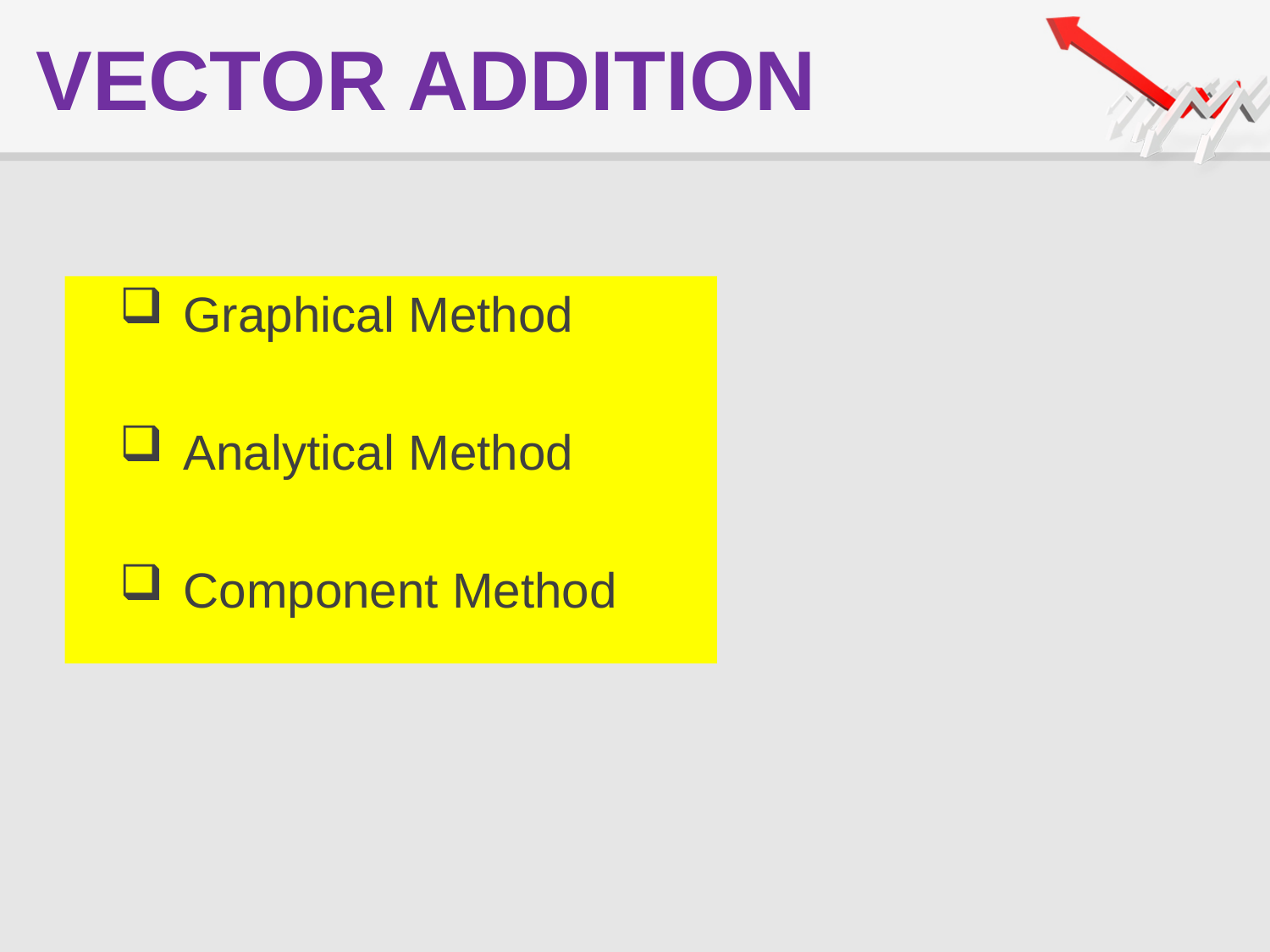

# VECTOR ADDITION
Graphical Method

Analytical Method

Component Method